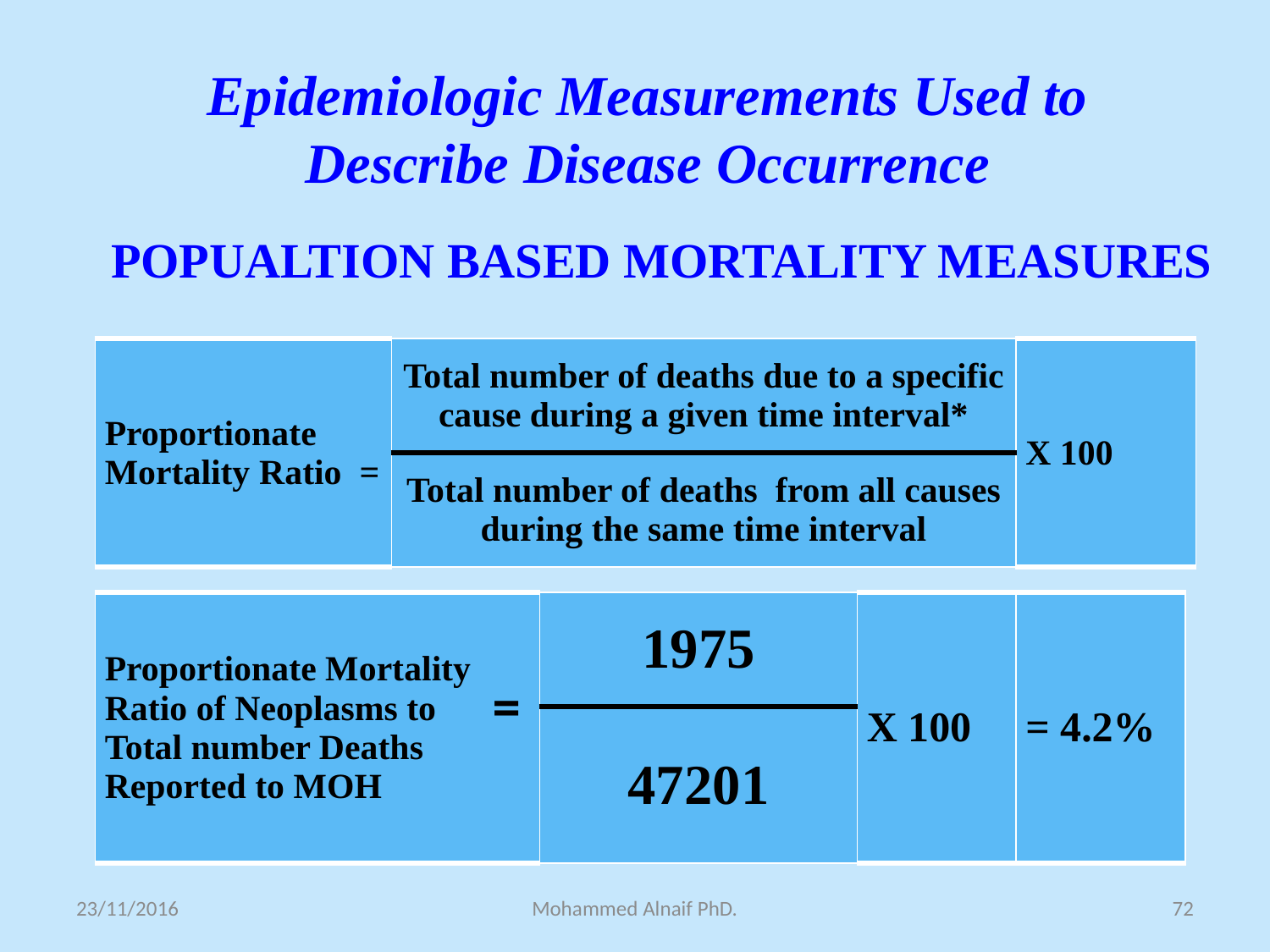

# Epidemiologic Measurements Used to Describe Disease Occurrence
POPUALTION BASED MORTALITY MEASURES

| Proportionate Mortality Ratio = | Total number of deaths due to a specific cause during a given time interval\* | X 100 |
| --- | --- | --- |
|  | Total number of deaths from all causes during the same time interval |  |
| Proportionate Mortality Ratio of Neoplasms to Total number Deaths Reported to MOH | 1975 | X 100 | = 4.2% |
| --- | --- | --- | --- |
|  | 47201 |  |  |
=
23/11/2016
Mohammed Alnaif PhD.
72